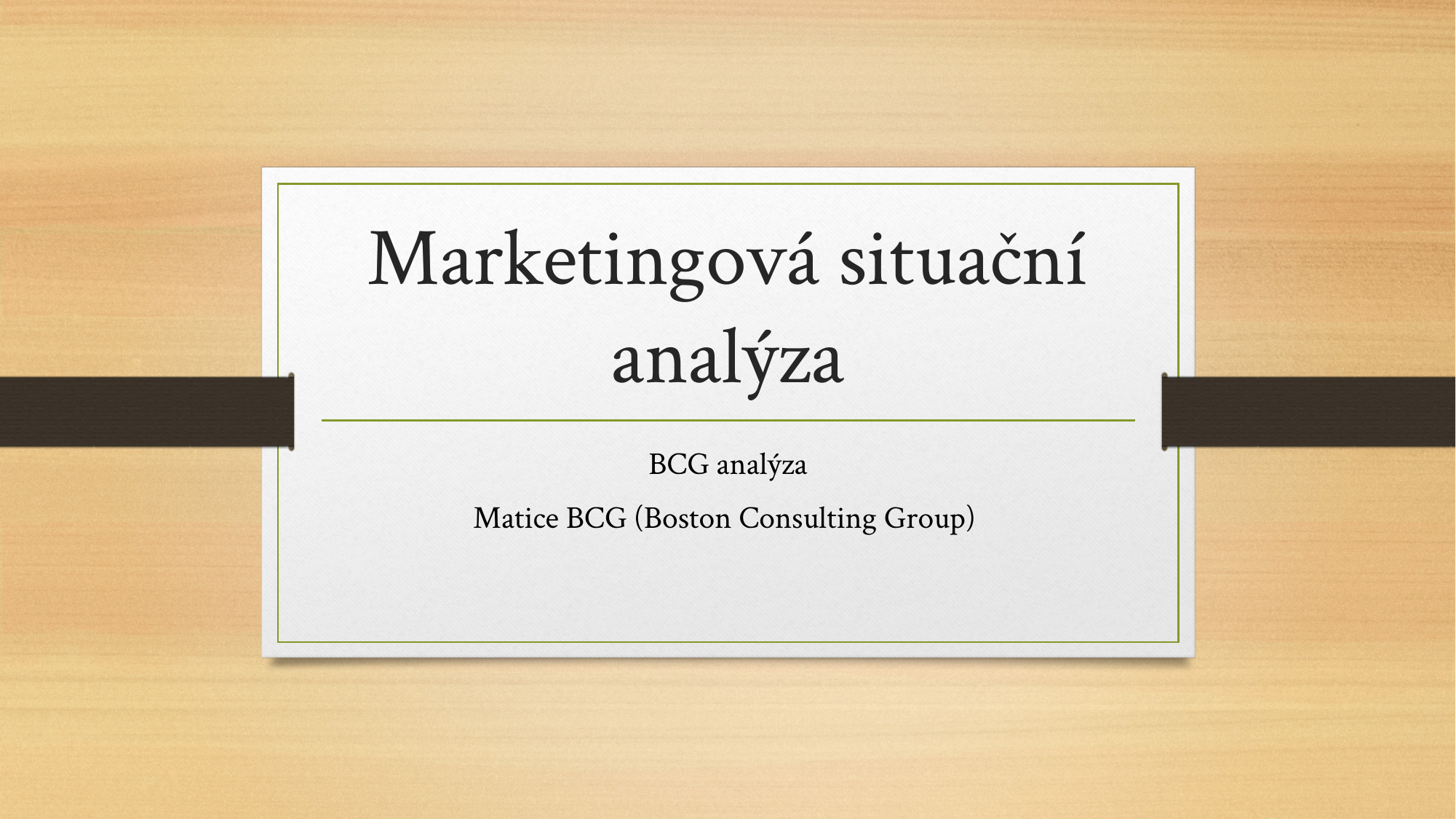

# Marketingová situační analýza
BCG analýza
Matice BCG (Boston Consulting Group)